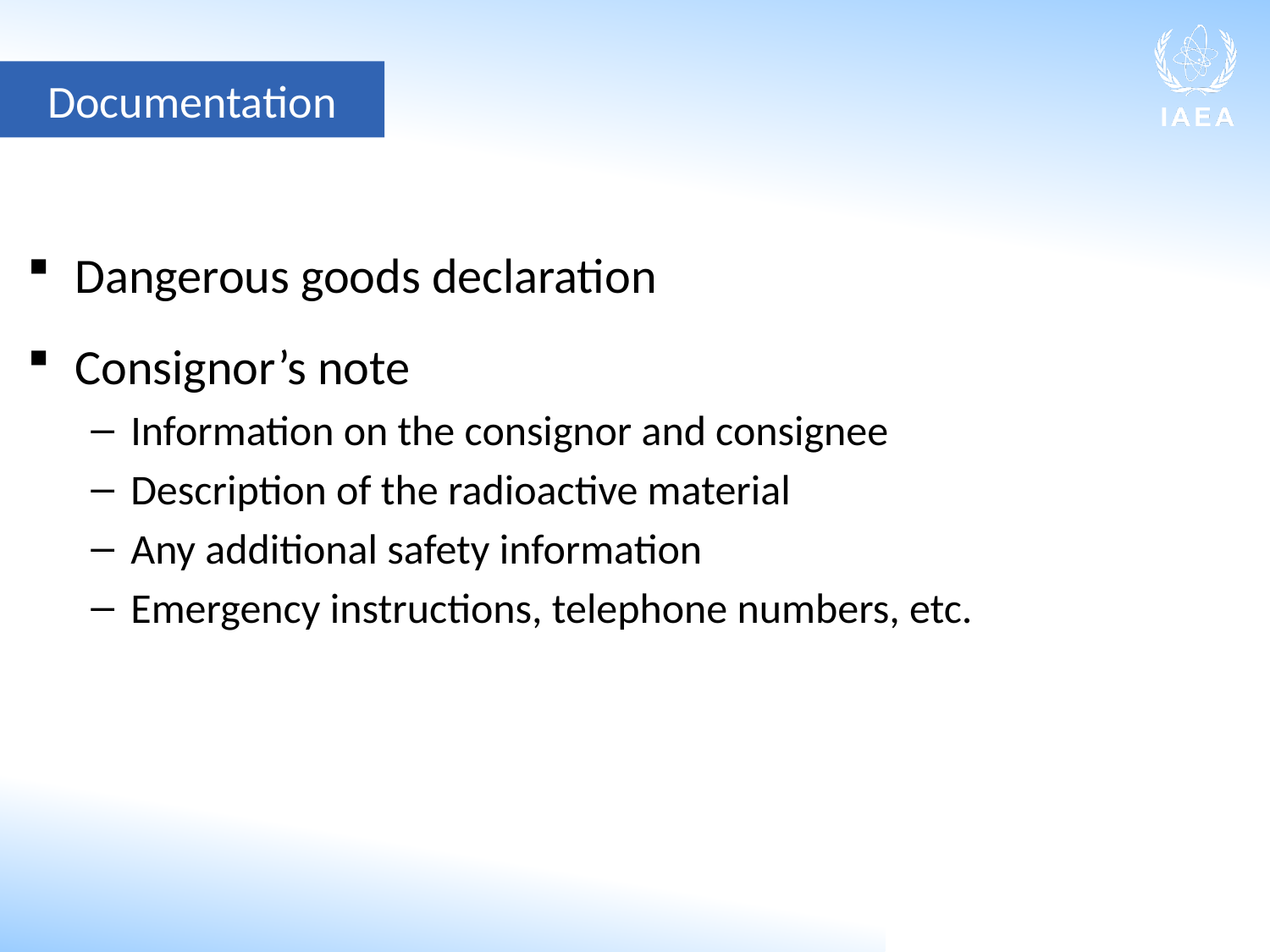

Documentation
Dangerous goods declaration

Consignor’s note
Information on the consignor and consignee
Description of the radioactive material
Any additional safety information
Emergency instructions, telephone numbers, etc.